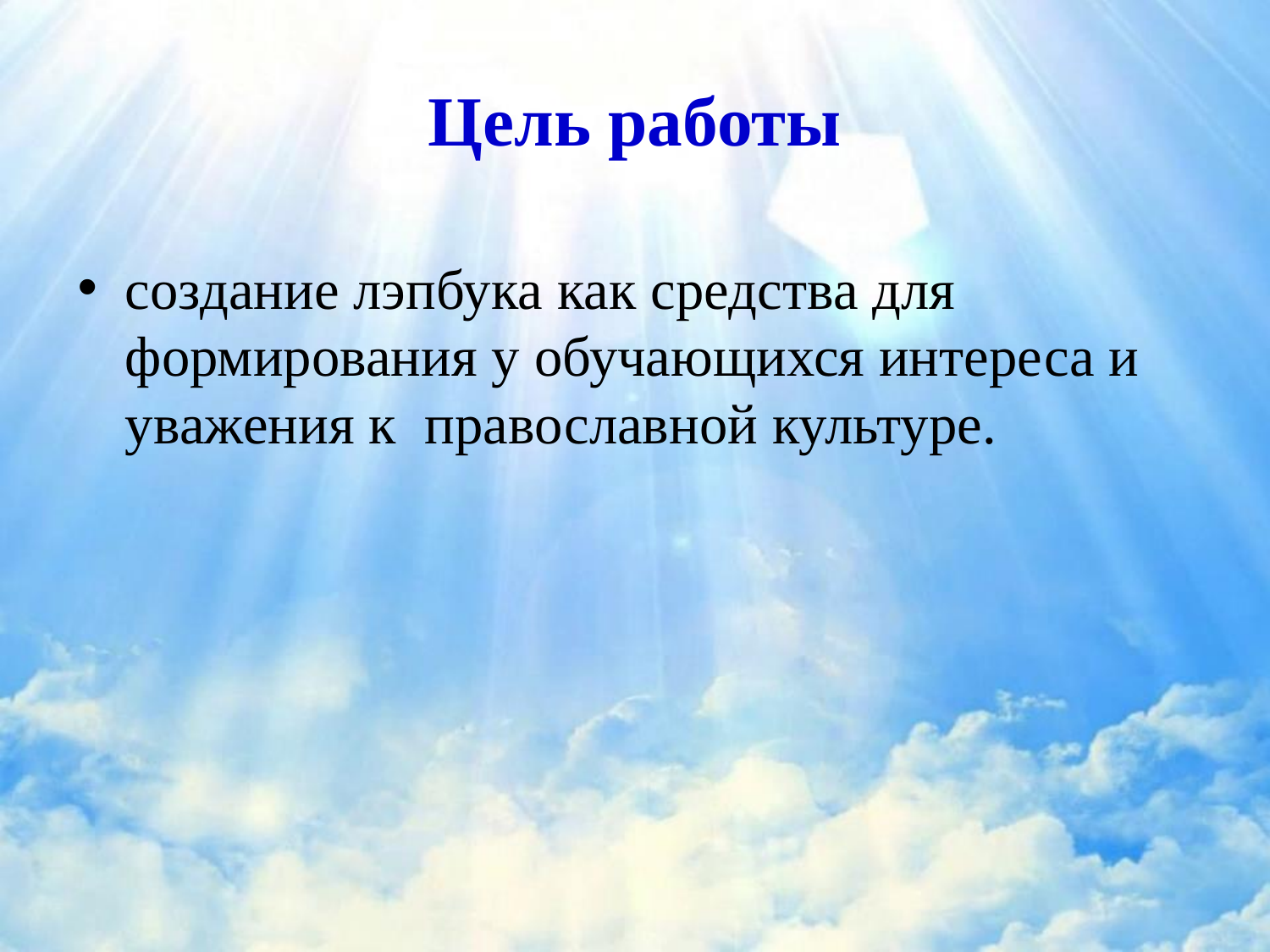

# Цель работы
создание лэпбука как средства для формирования у обучающихся интереса и уважения к  православной культуре.